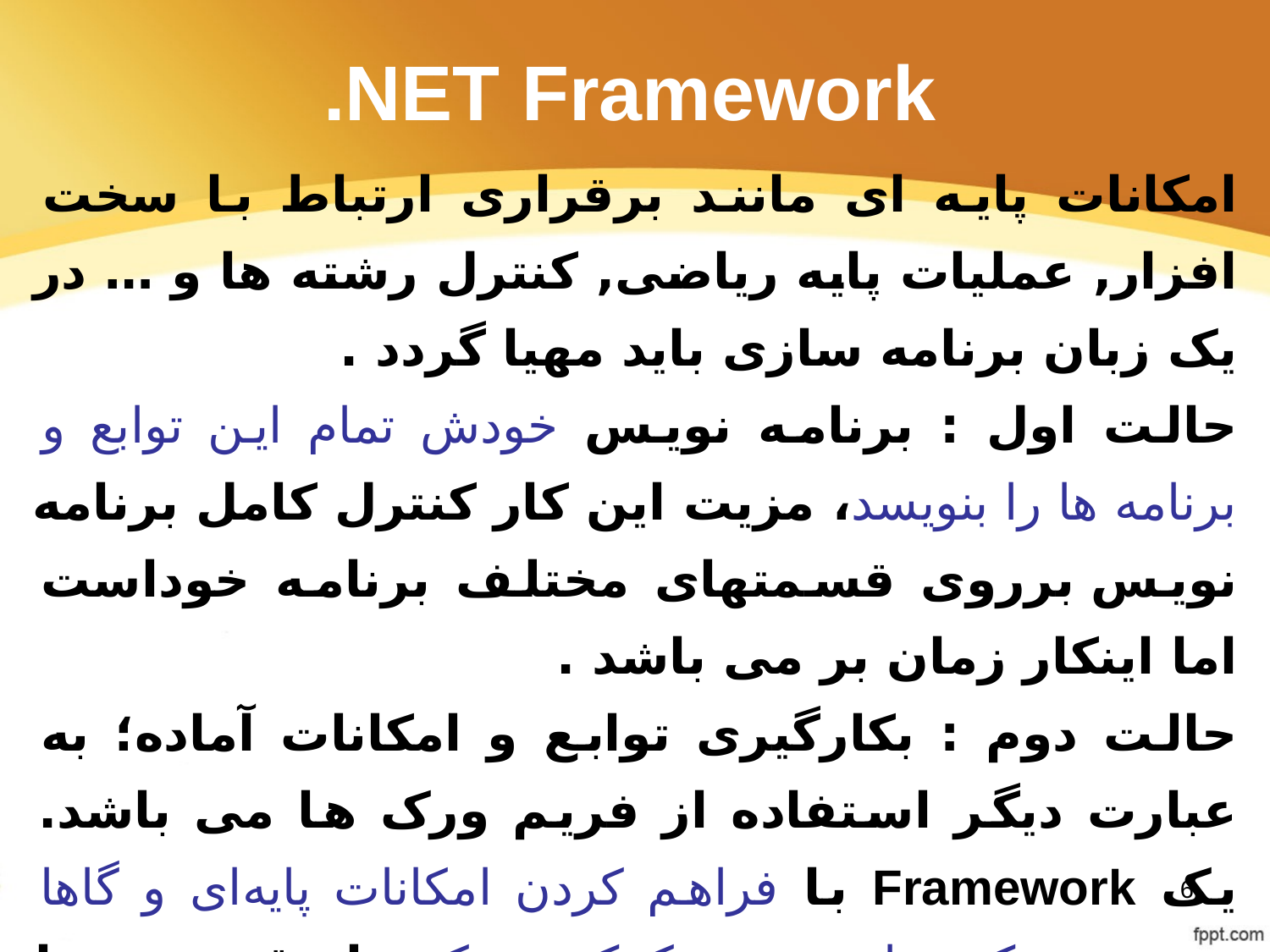

# .NET Framework
امکانات پایه ای مانند برقراری ارتباط با سخت افزار, عملیات پایه ریاضی, کنترل رشته ها و … در یک زبان برنامه سازی باید مهیا گردد .
حالت اول : برنامه نویس خودش تمام این توابع و برنامه ها را بنویسد، مزیت این کار کنترل کامل برنامه نویس برروی قسمتهای مختلف برنامه خوداست اما اینکار زمان بر می باشد .
حالت دوم : بکارگیری توابع و امکانات آماده؛ به عبارت دیگر استفاده از فریم ورک ها می باشد. یک Framework با فراهم کردن امکانات پایه‌ای و گاها پیچیده به یک برنامه نویس کمک می کند تا وقت خود را صرف  قسمتهای اولیه و آماده سازی آن برای توسعه نرم افزار مورد نظر خود نماید.

6